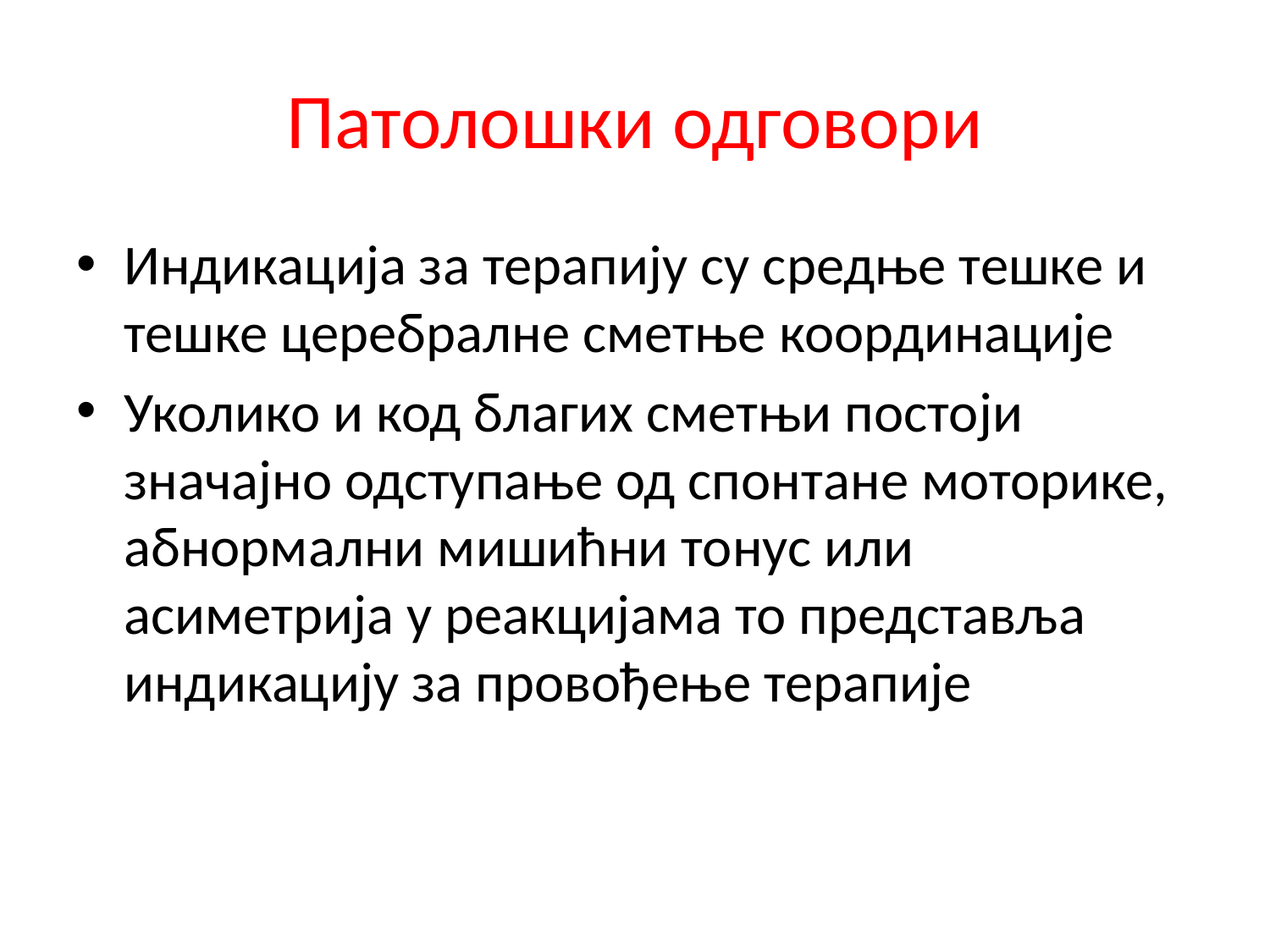

# Патолошки одговори
Индикација за терапију су средње тешке и тешке церебралне сметње координације
Уколико и код благих сметњи постоји значајно одступање од спонтане моторике, абнормални мишићни тонус или асиметрија у реакцијама то представља индикацију за провођење терапије